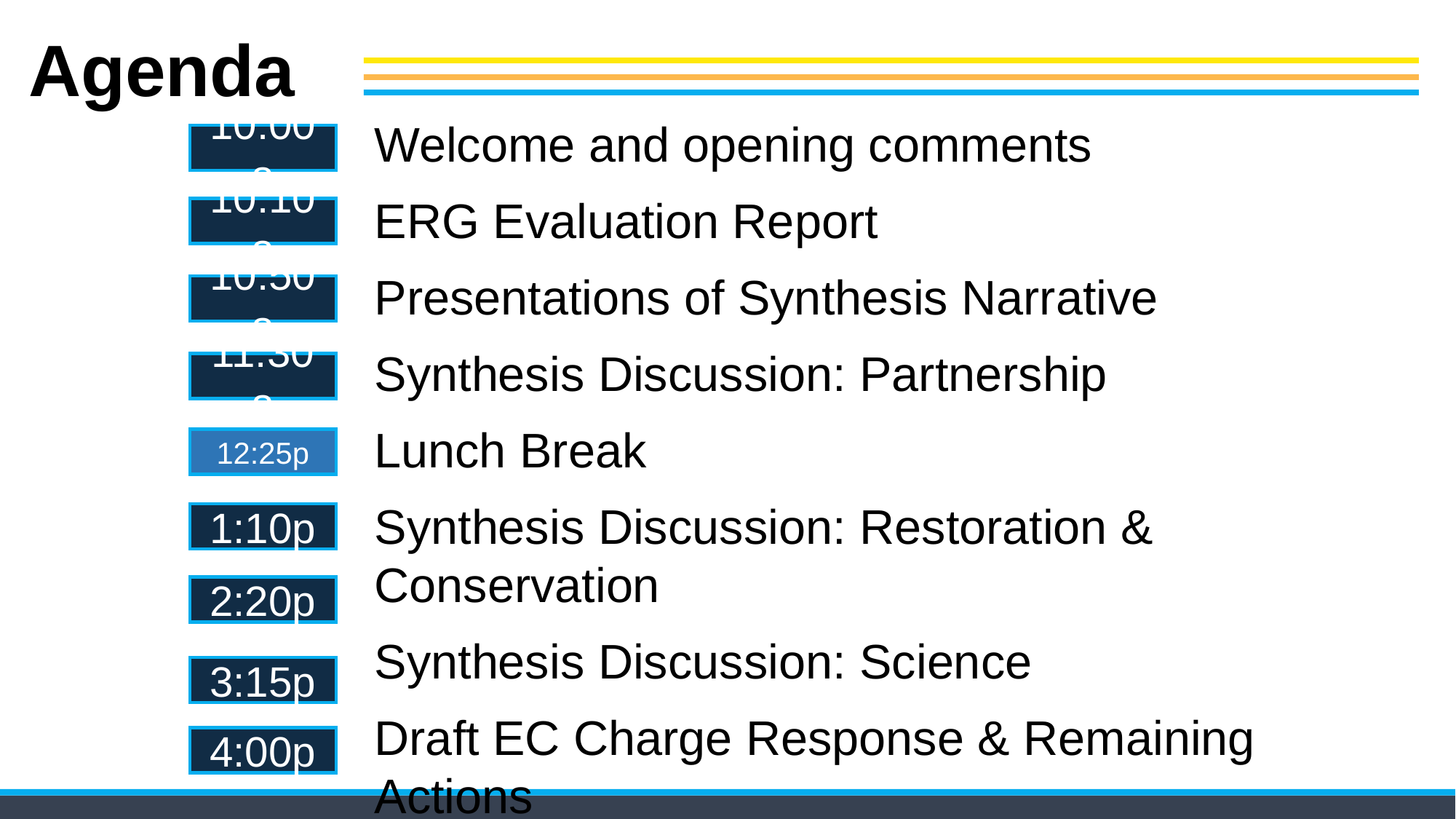

# Agenda
Welcome and opening comments
ERG Evaluation Report
Presentations of Synthesis Narrative
Synthesis Discussion: Partnership
Lunch Break
Synthesis Discussion: Restoration & Conservation
Synthesis Discussion: Science
Draft EC Charge Response & Remaining Actions
Adjourn
10:00a
10:10a
10:50a
11:30a
12:25p
1:10p
2:20p
3:15p
4:00p